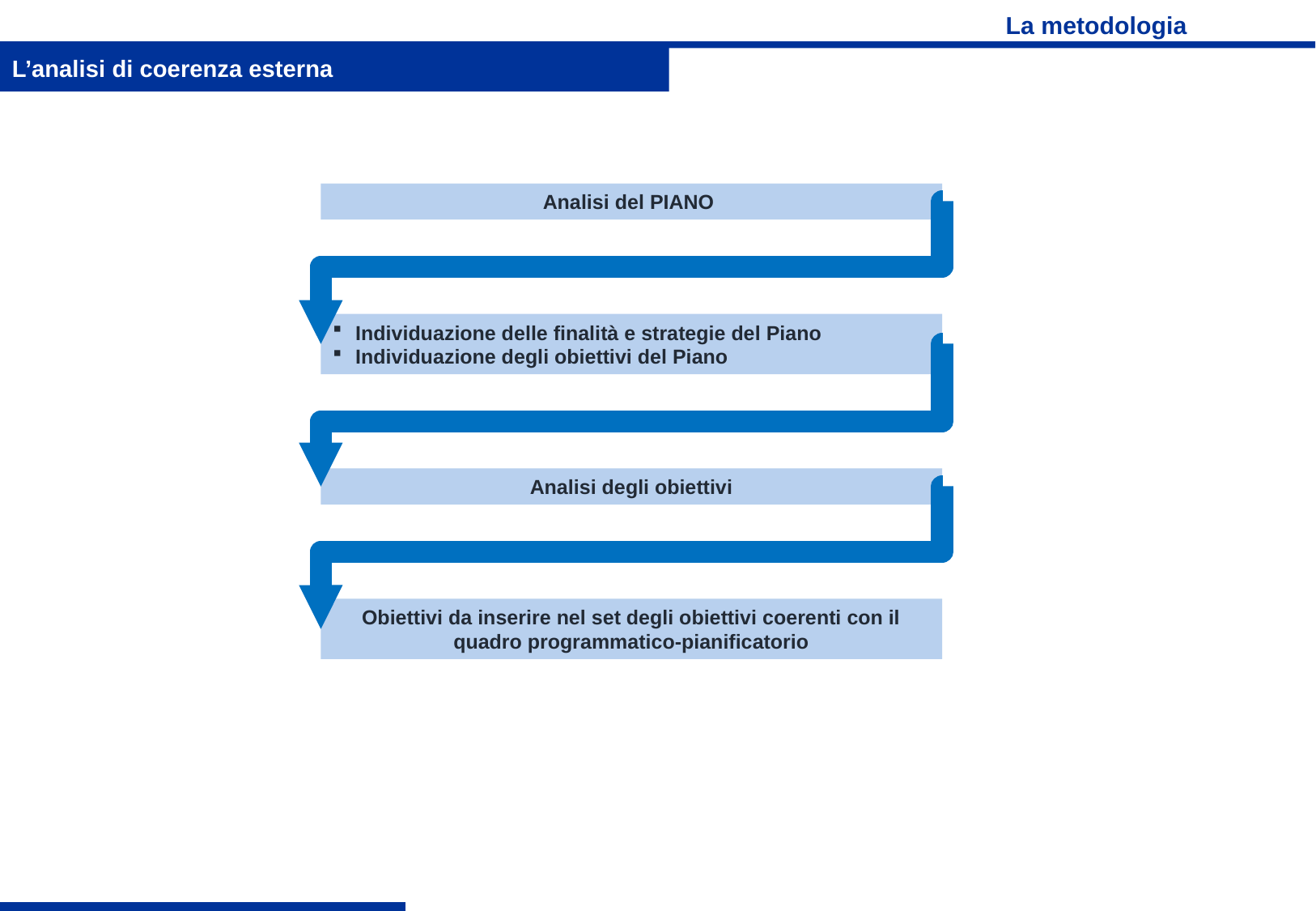

# La metodologia
L’analisi di coerenza esterna
Analisi del PIANO
Individuazione delle finalità e strategie del Piano
Individuazione degli obiettivi del Piano
Analisi degli obiettivi
Obiettivi da inserire nel set degli obiettivi coerenti con il quadro programmatico-pianificatorio